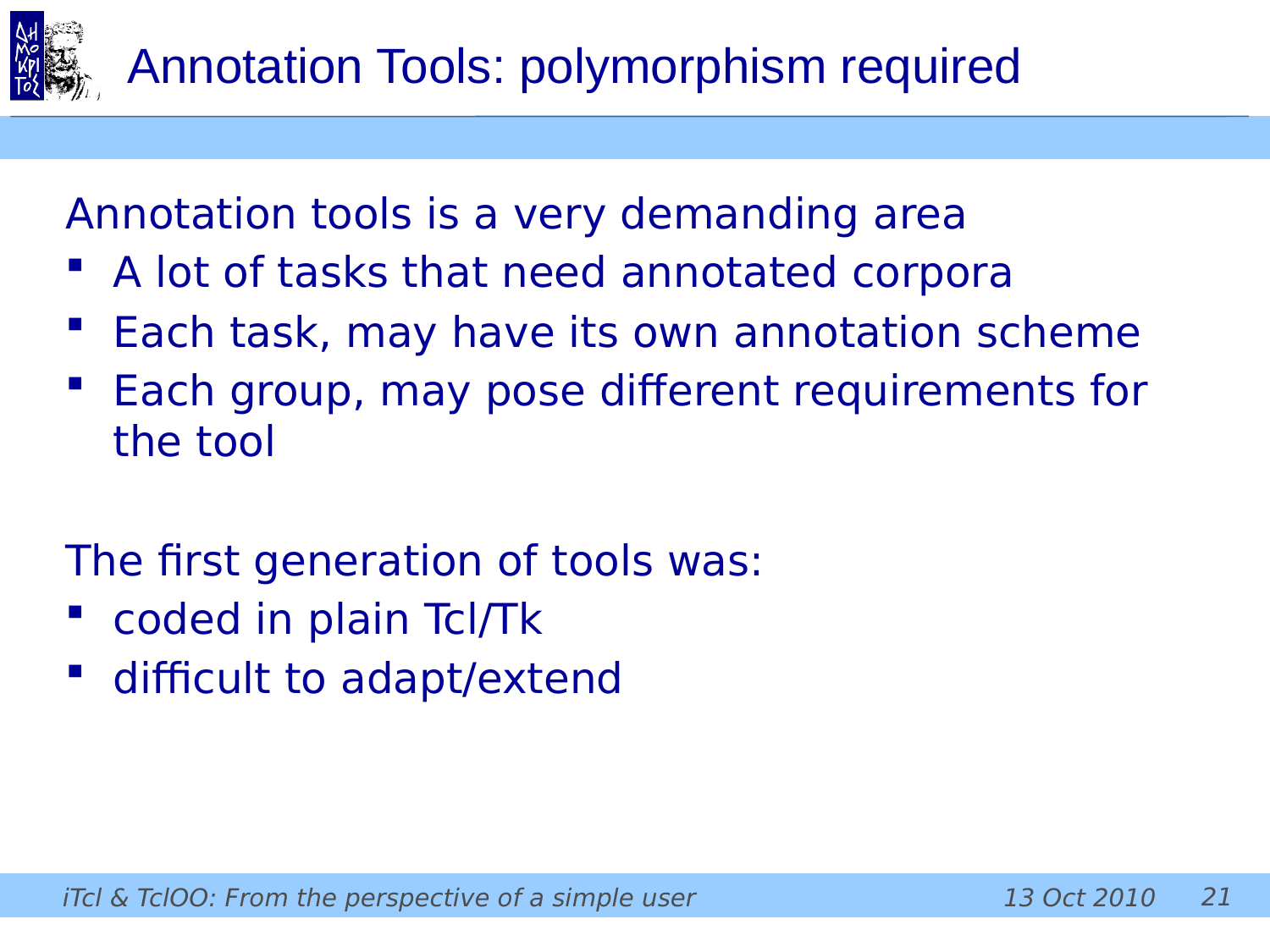

# Annotation Tools: polymorphism required
Annotation tools is a very demanding area
A lot of tasks that need annotated corpora
Each task, may have its own annotation scheme
Each group, may pose different requirements for the tool

The first generation of tools was:
coded in plain Tcl/Tk
difficult to adapt/extend
21
iTcl & TclOO: From the perspective of a simple user
13 Oct 2010